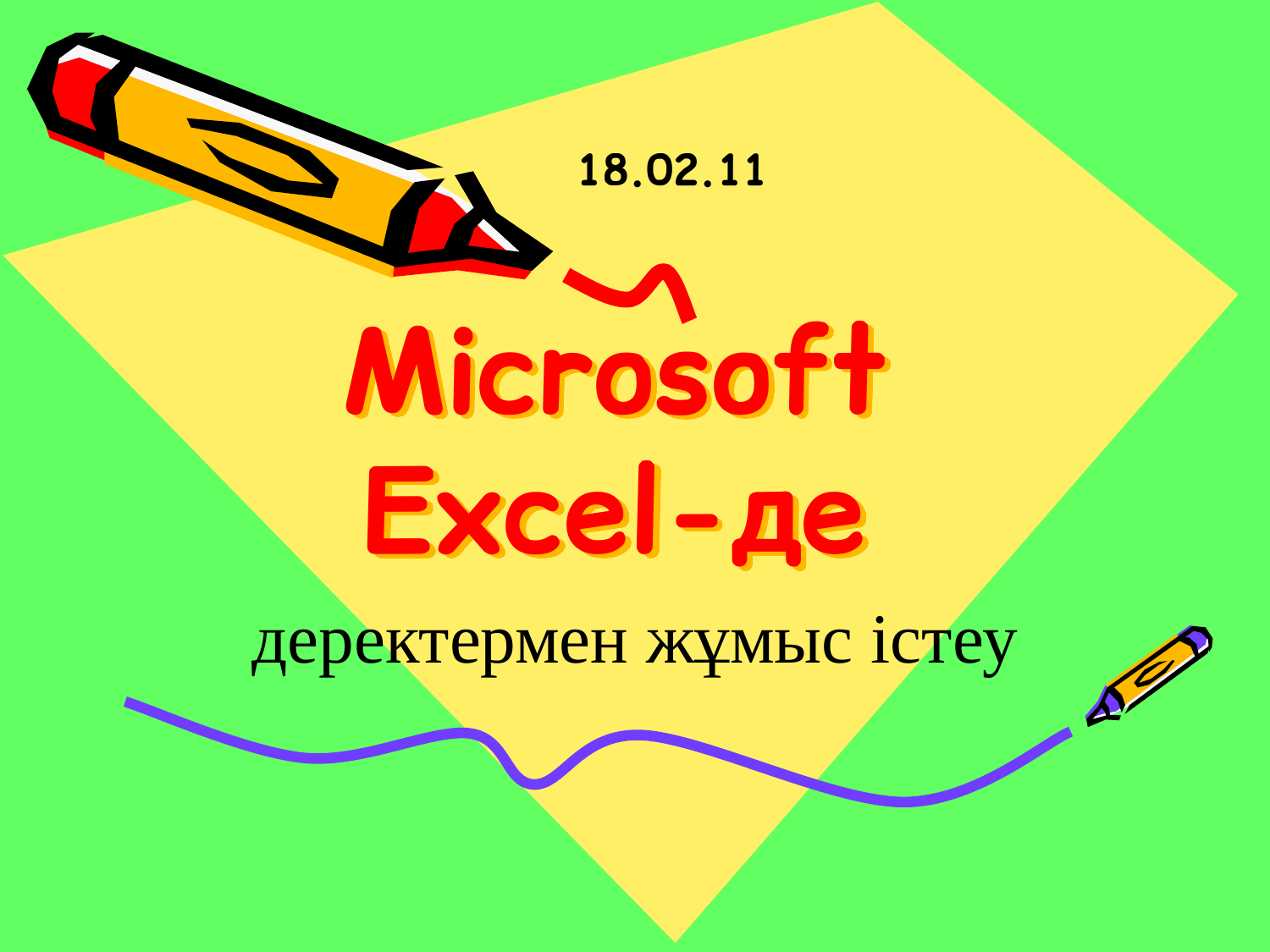

18.02.11
# Microsoft Excel-де
деректермен жұмыс істеу